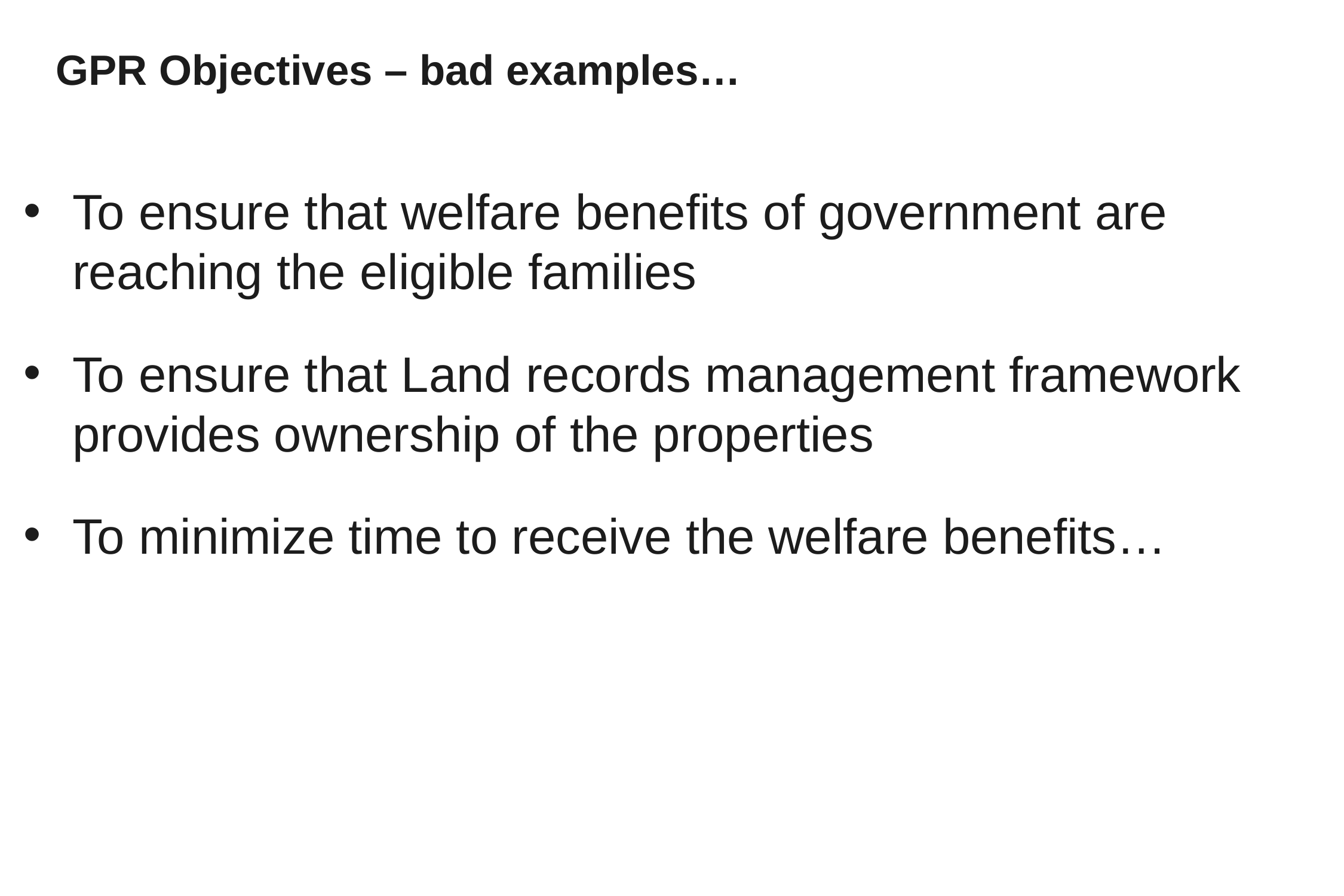

GPR Objectives – bad examples…
To ensure that welfare benefits of government are reaching the eligible families
To ensure that Land records management framework provides ownership of the properties
To minimize time to receive the welfare benefits…